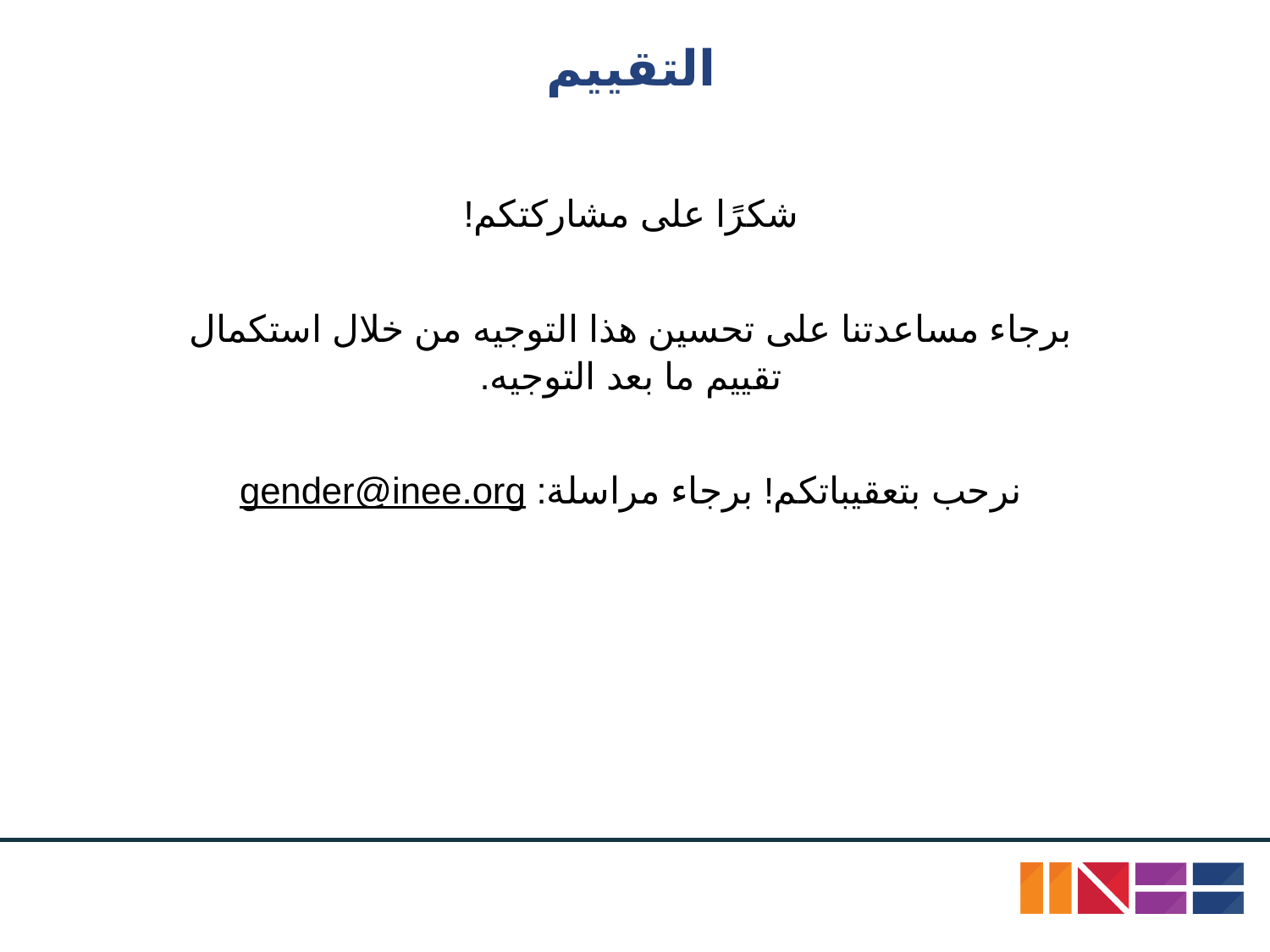

# التقييم
شكرًا على مشاركتكم!

برجاء مساعدتنا على تحسين هذا التوجيه من خلال استكمال تقييم ما بعد التوجيه.

نرحب بتعقيباتكم! برجاء مراسلة: gender@inee.org